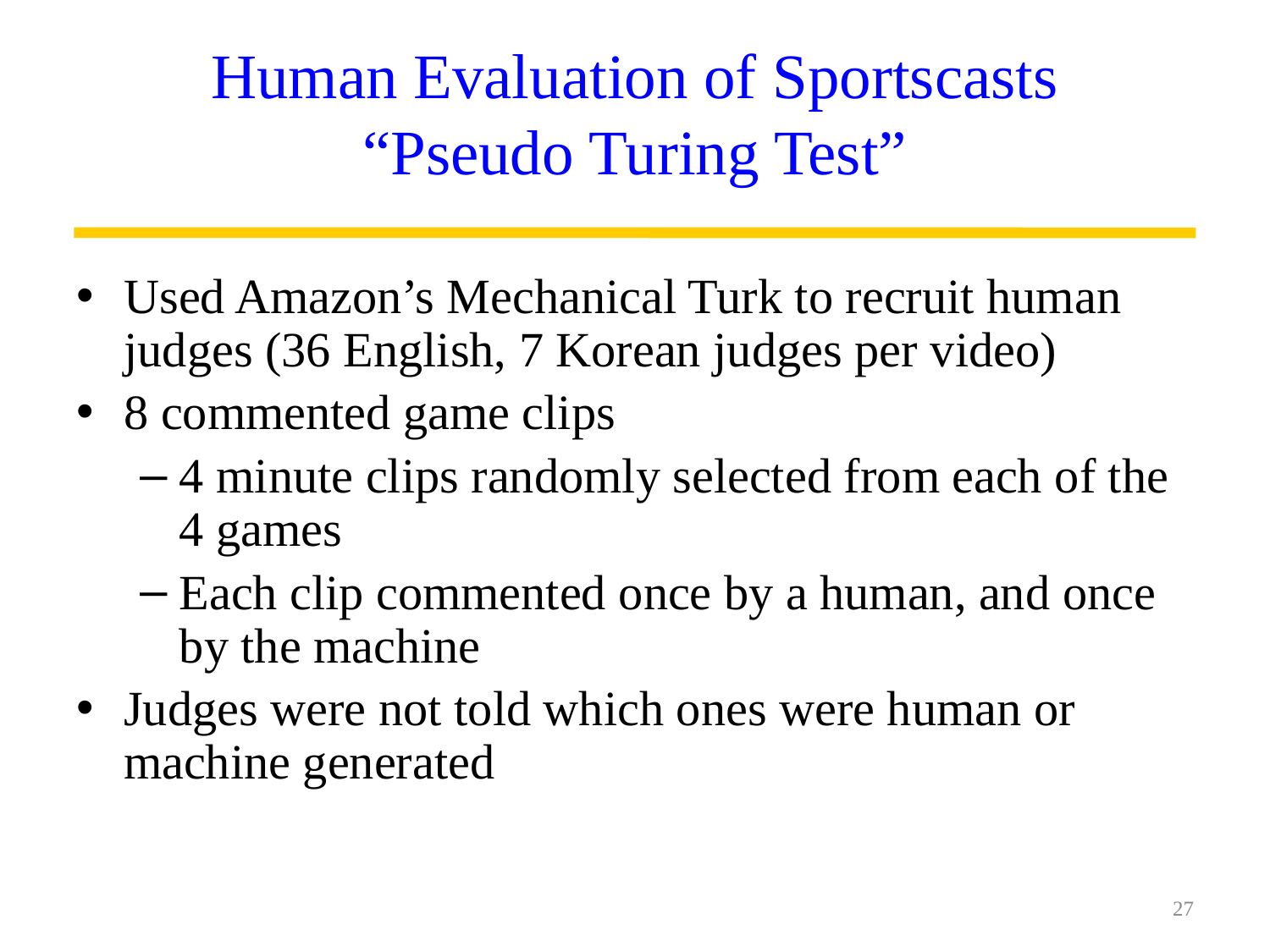

Human Evaluation of Sportscasts
“Pseudo Turing Test”

Used Amazon’s Mechanical Turk to recruit human judges (36 English, 7 Korean judges per video)
8 commented game clips
4 minute clips randomly selected from each of the 4 games
Each clip commented once by a human, and once by the machine
Judges were not told which ones were human or machine generated

27